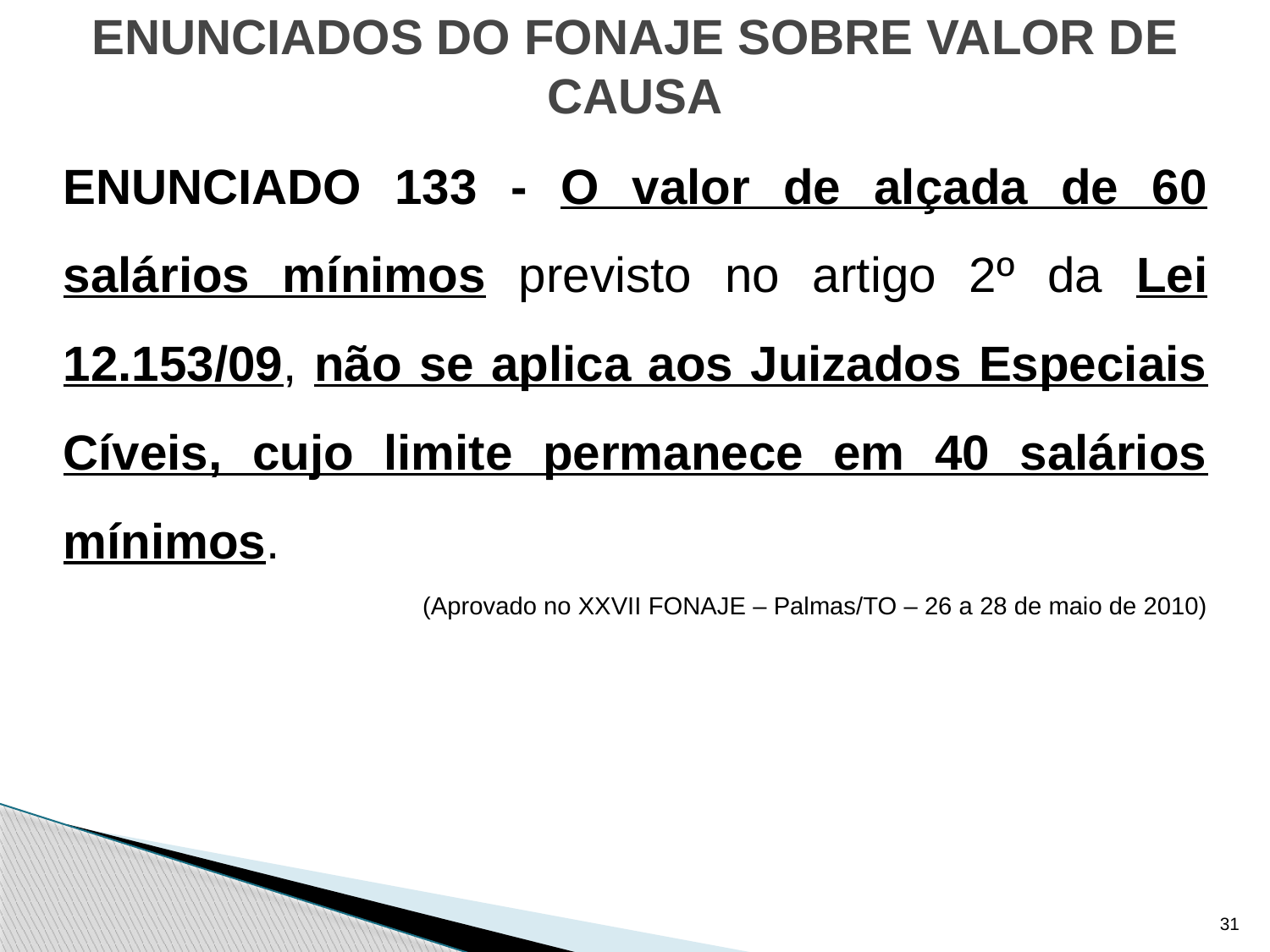

# ENUNCIADOS DO FONAJE SOBRE VALOR DE CAUSA
	ENUNCIADO 133 - O valor de alçada de 60 salários mínimos previsto no artigo 2º da Lei 12.153/09, não se aplica aos Juizados Especiais Cíveis, cujo limite permanece em 40 salários mínimos.
(Aprovado no XXVII FONAJE – Palmas/TO – 26 a 28 de maio de 2010)
31